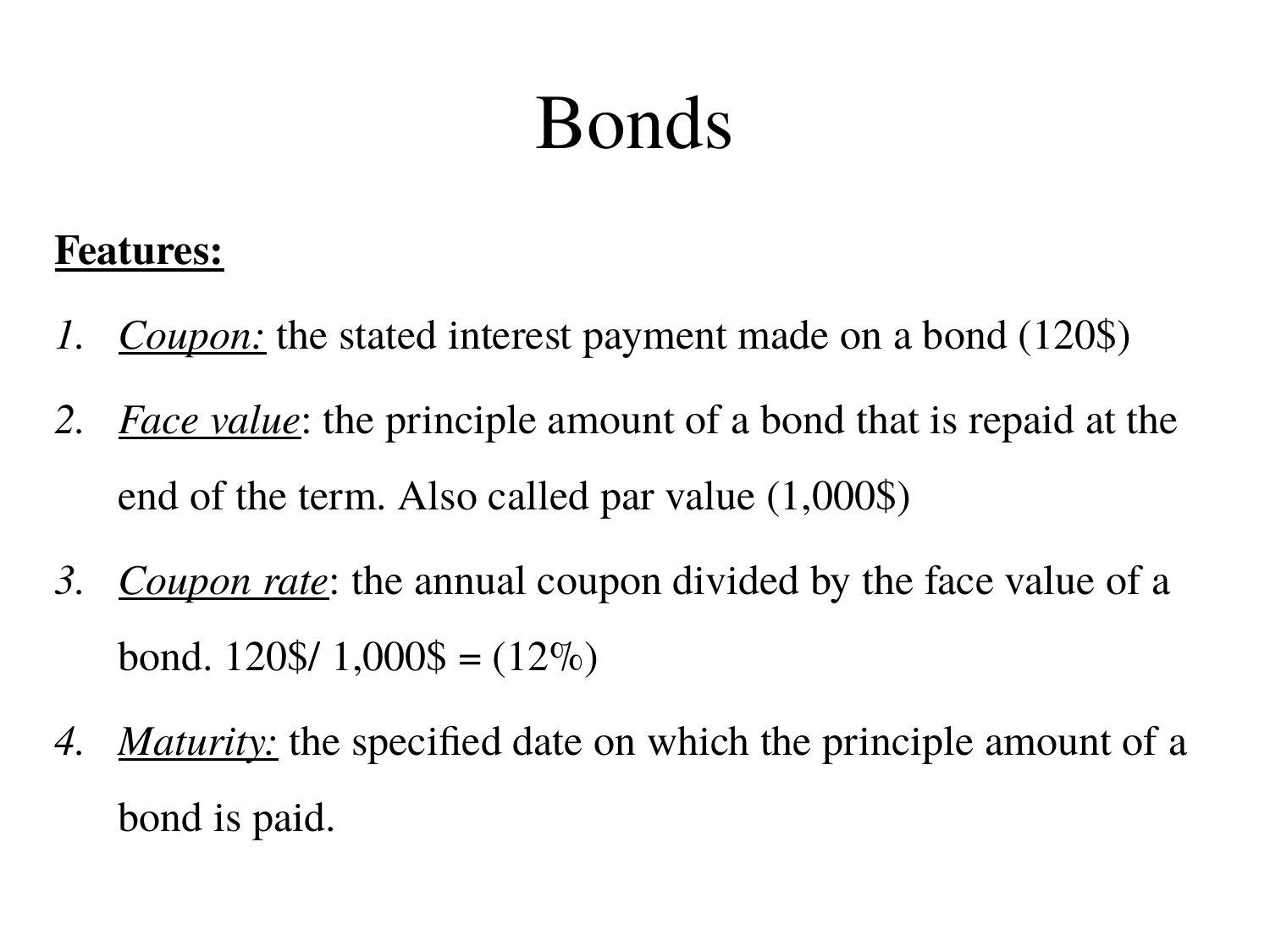

# Bonds
Features:
Coupon: the stated interest payment made on a bond (120$)
Face value: the principle amount of a bond that is repaid at the end of the term. Also called par value (1,000$)
Coupon rate: the annual coupon divided by the face value of a bond. 120$/ 1,000$ = (12%)
Maturity: the specified date on which the principle amount of a bond is paid.